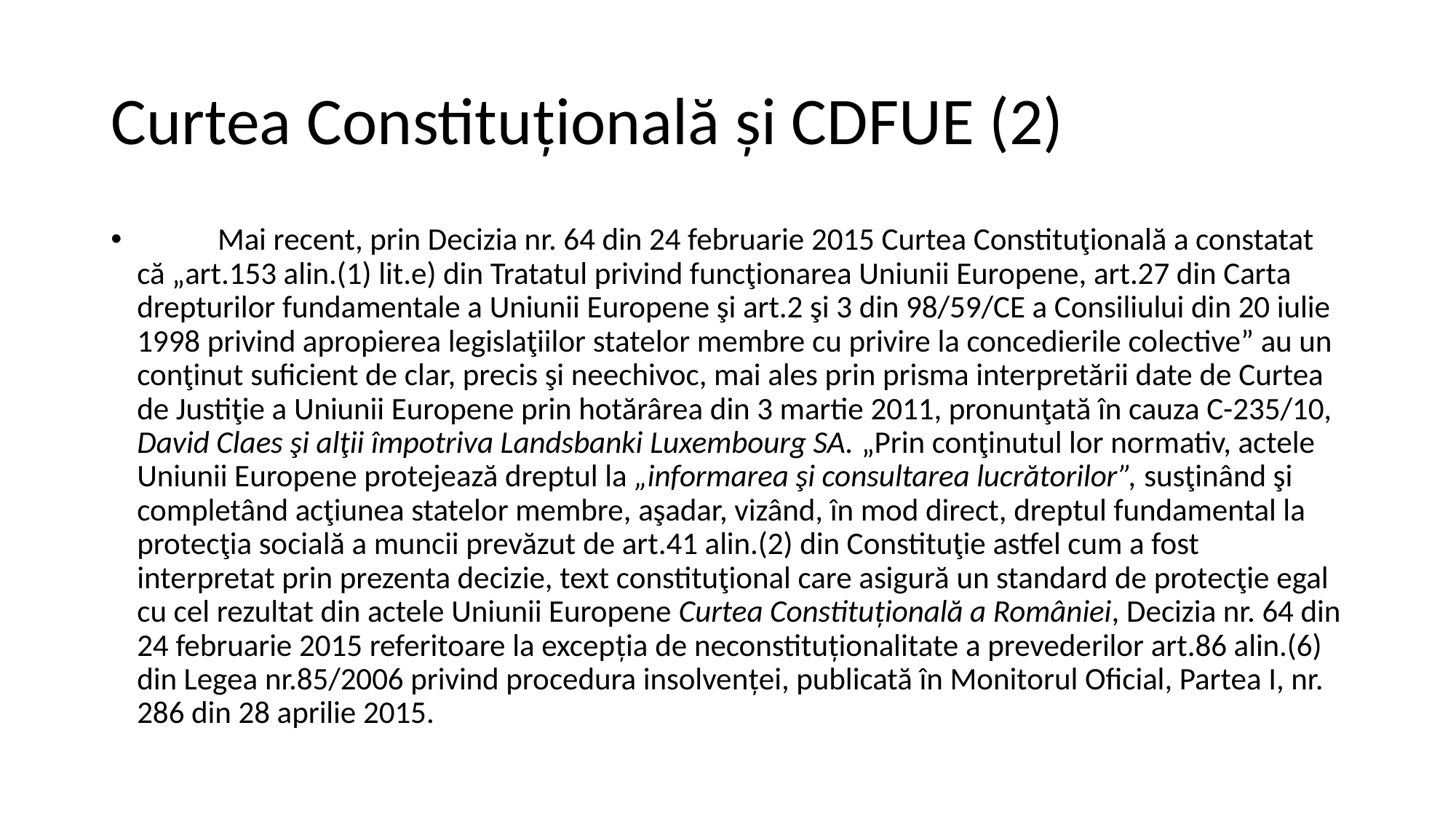

# Curtea Constituţională şi CDFUE (2)
	Mai recent, prin Decizia nr. 64 din 24 februarie 2015 Curtea Constituţională a constatat că „art.153 alin.(1) lit.e) din Tratatul privind funcţionarea Uniunii Europene, art.27 din Carta drepturilor fundamentale a Uniunii Europene şi art.2 şi 3 din 98/59/CE a Consiliului din 20 iulie 1998 privind apropierea legislaţiilor statelor membre cu privire la concedierile colective” au un conţinut suficient de clar, precis şi neechivoc, mai ales prin prisma interpretării date de Curtea de Justiţie a Uniunii Europene prin hotărârea din 3 martie 2011, pronunţată în cauza C-235/10, David Claes şi alţii împotriva Landsbanki Luxembourg SA. „Prin conţinutul lor normativ, actele Uniunii Europene protejează dreptul la „informarea şi consultarea lucrătorilor”, susţinând şi completând acţiunea statelor membre, aşadar, vizând, în mod direct, dreptul fundamental la protecţia socială a muncii prevăzut de art.41 alin.(2) din Constituţie astfel cum a fost interpretat prin prezenta decizie, text constituţional care asigură un standard de protecţie egal cu cel rezultat din actele Uniunii Europene Curtea Constituţională a României, Decizia nr. 64 din 24 februarie 2015 referitoare la excepţia de neconstituţionalitate a prevederilor art.86 alin.(6) din Legea nr.85/2006 privind procedura insolvenţei, publicată în Monitorul Oficial, Partea I, nr. 286 din 28 aprilie 2015.